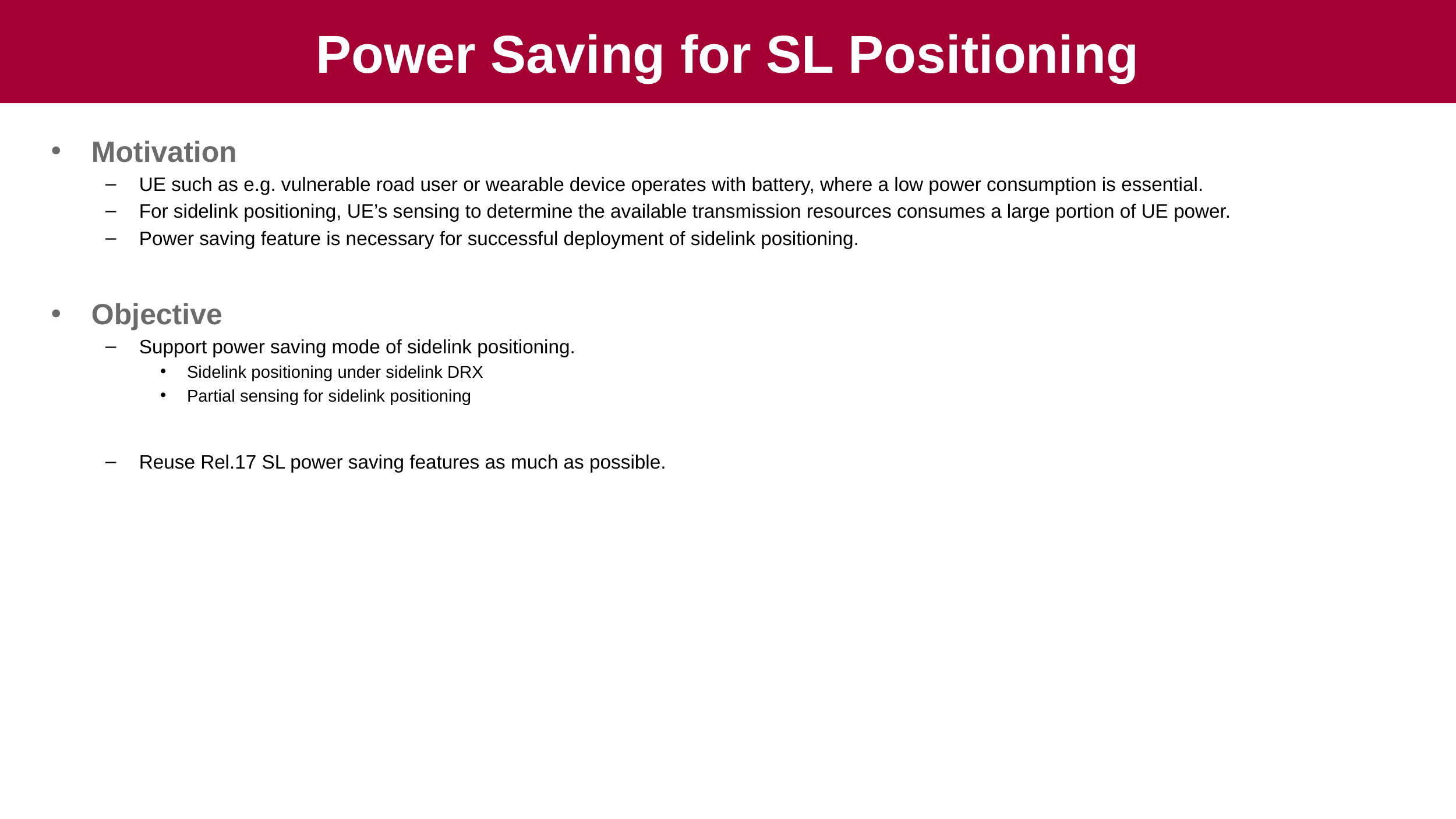

# Power Saving for SL Positioning
Motivation
UE such as e.g. vulnerable road user or wearable device operates with battery, where a low power consumption is essential.
For sidelink positioning, UE’s sensing to determine the available transmission resources consumes a large portion of UE power.
Power saving feature is necessary for successful deployment of sidelink positioning.

Objective
Support power saving mode of sidelink positioning.
Sidelink positioning under sidelink DRX
Partial sensing for sidelink positioning

Reuse Rel.17 SL power saving features as much as possible.